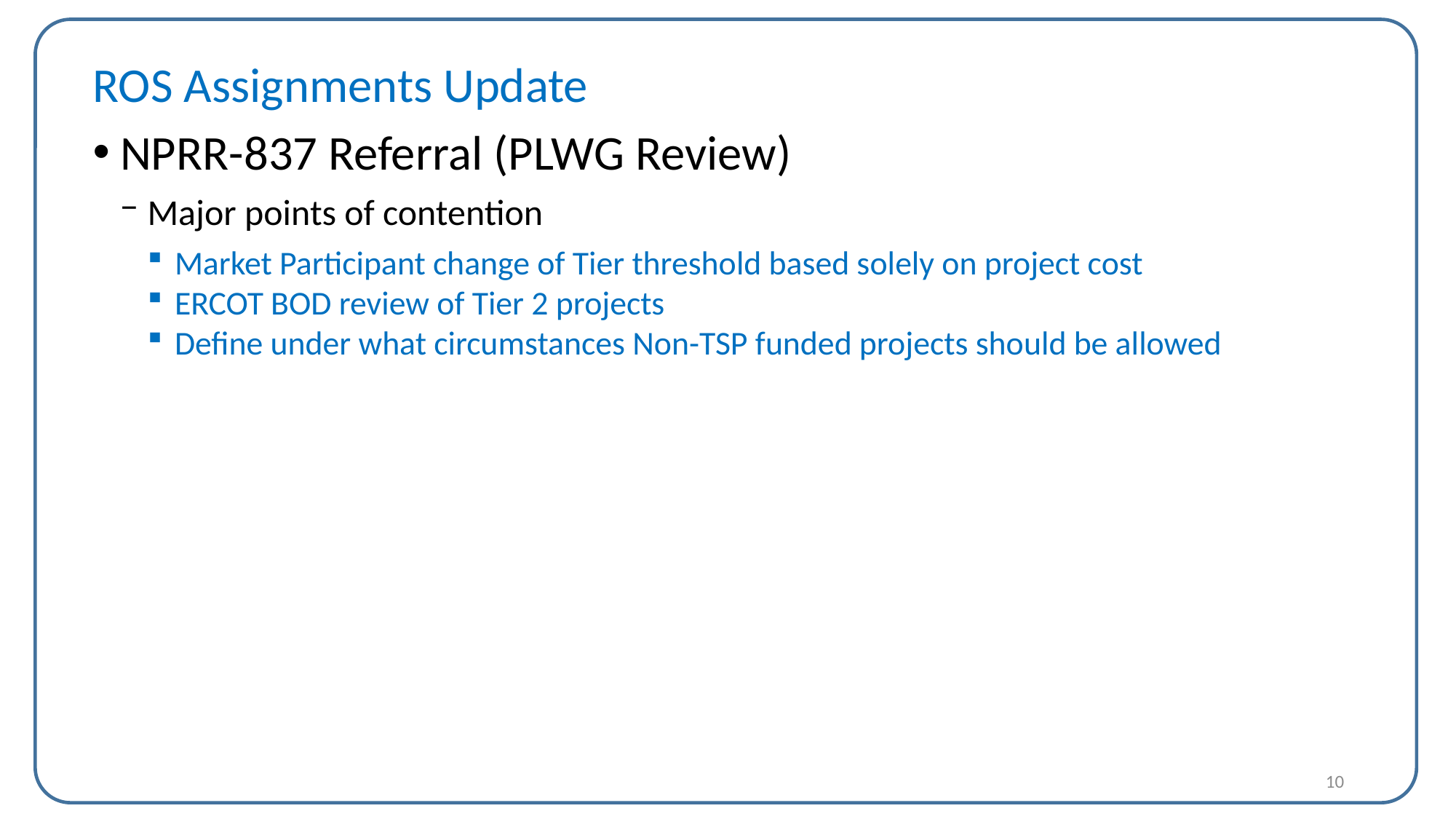

ROS Assignments Update
NPRR-837 Referral (PLWG Review)
Major points of contention
Market Participant change of Tier threshold based solely on project cost
ERCOT BOD review of Tier 2 projects
Define under what circumstances Non-TSP funded projects should be allowed

10